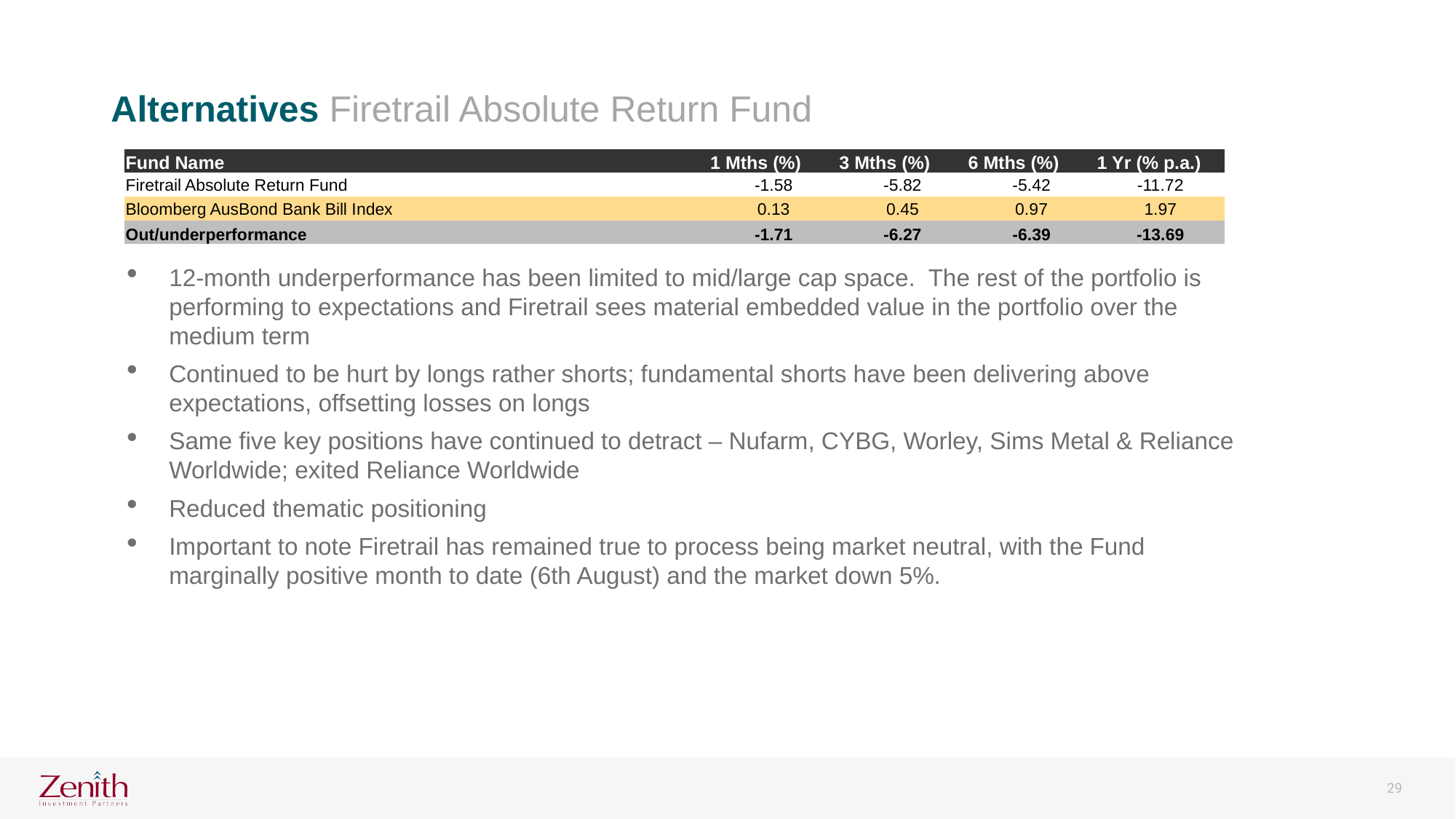

Alternatives Firetrail Absolute Return Fund
| Fund Name | 1 Mths (%) | 3 Mths (%) | 6 Mths (%) | 1 Yr (% p.a.) |
| --- | --- | --- | --- | --- |
| Firetrail Absolute Return Fund | -1.58 | -5.82 | -5.42 | -11.72 |
| Bloomberg AusBond Bank Bill Index | 0.13 | 0.45 | 0.97 | 1.97 |
| Out/underperformance | -1.71 | -6.27 | -6.39 | -13.69 |
12-month underperformance has been limited to mid/large cap space.  The rest of the portfolio is performing to expectations and Firetrail sees material embedded value in the portfolio over the medium term
Continued to be hurt by longs rather shorts; fundamental shorts have been delivering above expectations, offsetting losses on longs
Same five key positions have continued to detract – Nufarm, CYBG, Worley, Sims Metal & Reliance Worldwide; exited Reliance Worldwide
Reduced thematic positioning
Important to note Firetrail has remained true to process being market neutral, with the Fund marginally positive month to date (6th August) and the market down 5%.